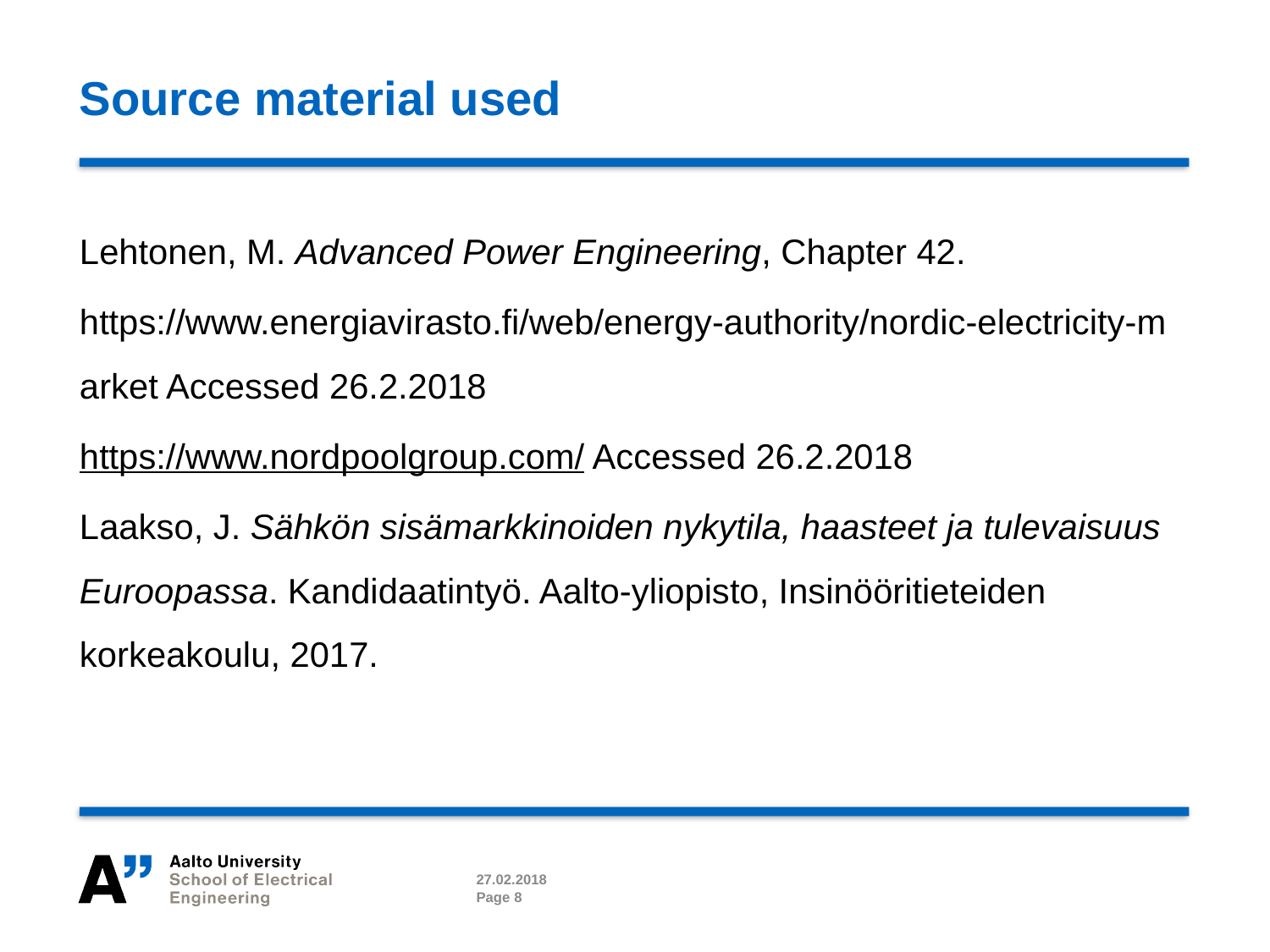

# Source material used
Lehtonen, M. Advanced Power Engineering, Chapter 42.
https://www.energiavirasto.fi/web/energy-authority/nordic-electricity-m arket Accessed 26.2.2018
https://www.nordpoolgroup.com/ Accessed 26.2.2018
Laakso, J. Sähkön sisämarkkinoiden nykytila, haasteet ja tulevaisuus Euroopassa. Kandidaatintyö. Aalto-yliopisto, Insinööritieteiden korkeakoulu, 2017.

27.02.2018
Page 8